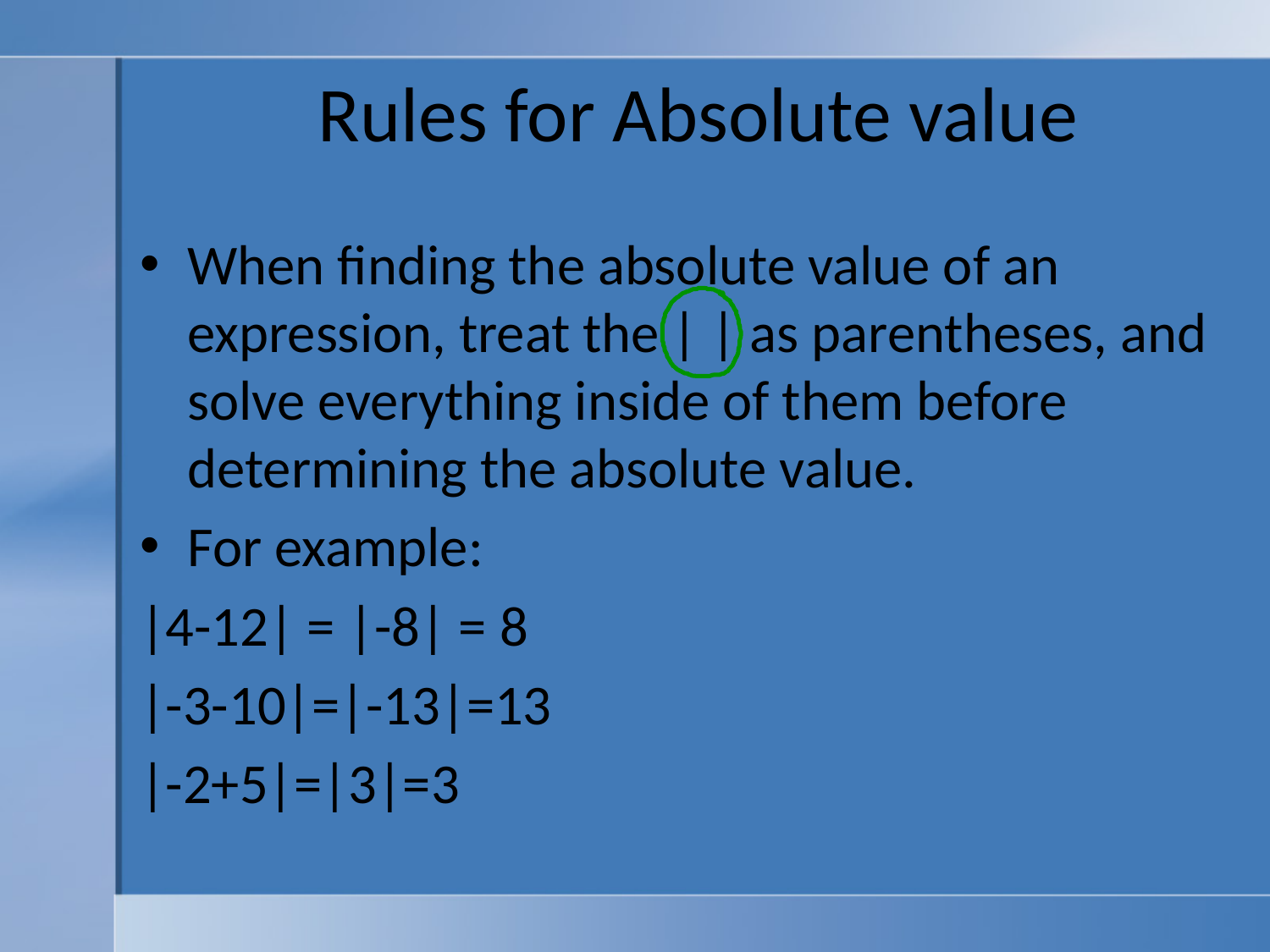

# Rules for Absolute value
When finding the absolute value of an expression, treat the | | as parentheses, and solve everything inside of them before determining the absolute value.
For example:
|4-12| = |-8| = 8
|-3-10|=|-13|=13
|-2+5|=|3|=3